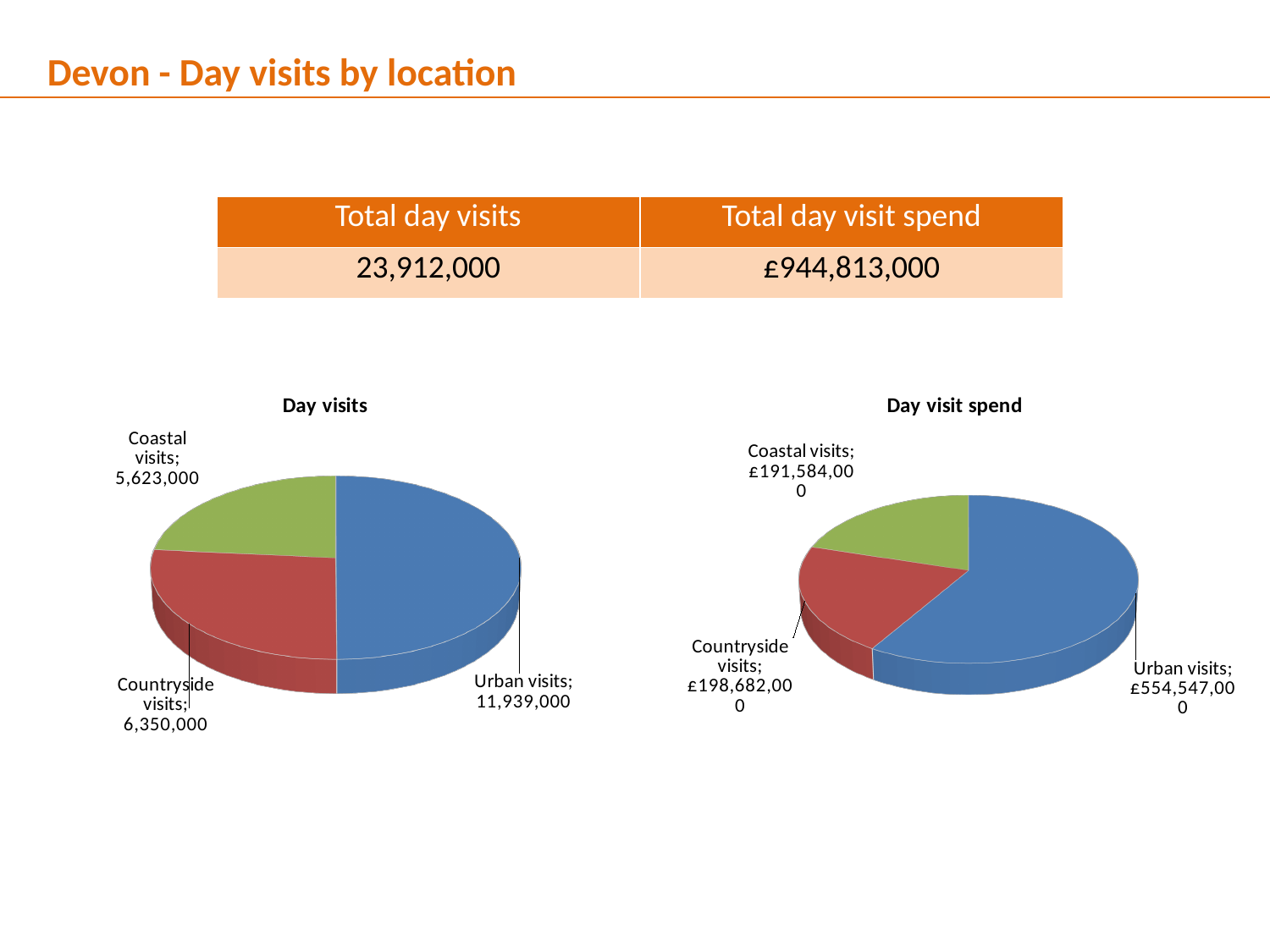

Devon - Day visits by location

| Total day visits | Total day visit spend |
| --- | --- |
| 23,912,000 | £944,813,000 |

[unsupported chart]

[unsupported chart]